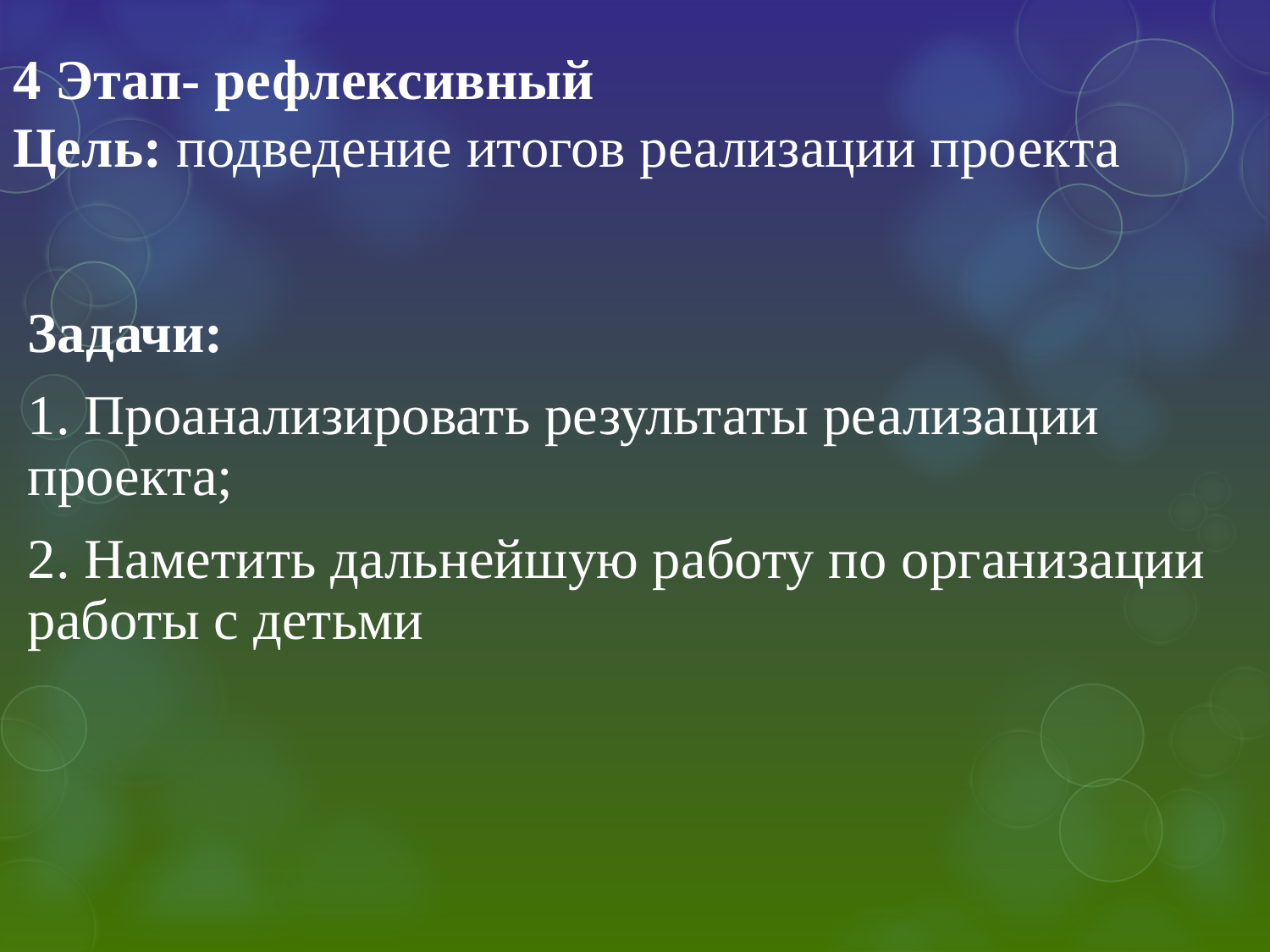

# 4 Этап- рефлексивный Цель: подведение итогов реализации проекта
Задачи:
1. Проанализировать результаты реализации проекта;
2. Наметить дальнейшую работу по организации работы с детьми